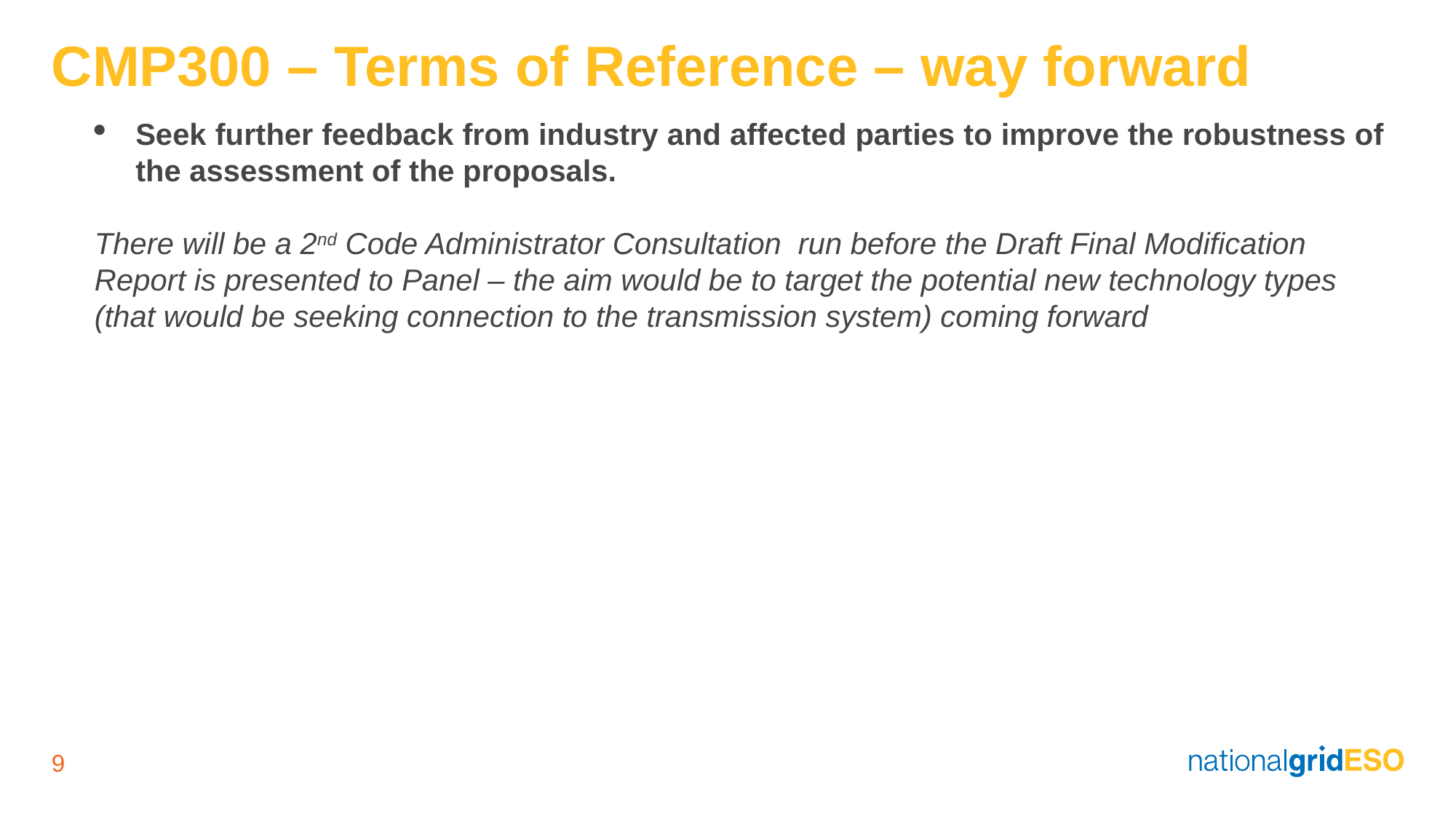

# CMP300 – Terms of Reference – way forward
Seek further feedback from industry and affected parties to improve the robustness of the assessment of the proposals.

There will be a 2nd Code Administrator Consultation  run before the Draft Final Modification Report is presented to Panel – the aim would be to target the potential new technology types (that would be seeking connection to the transmission system) coming forward